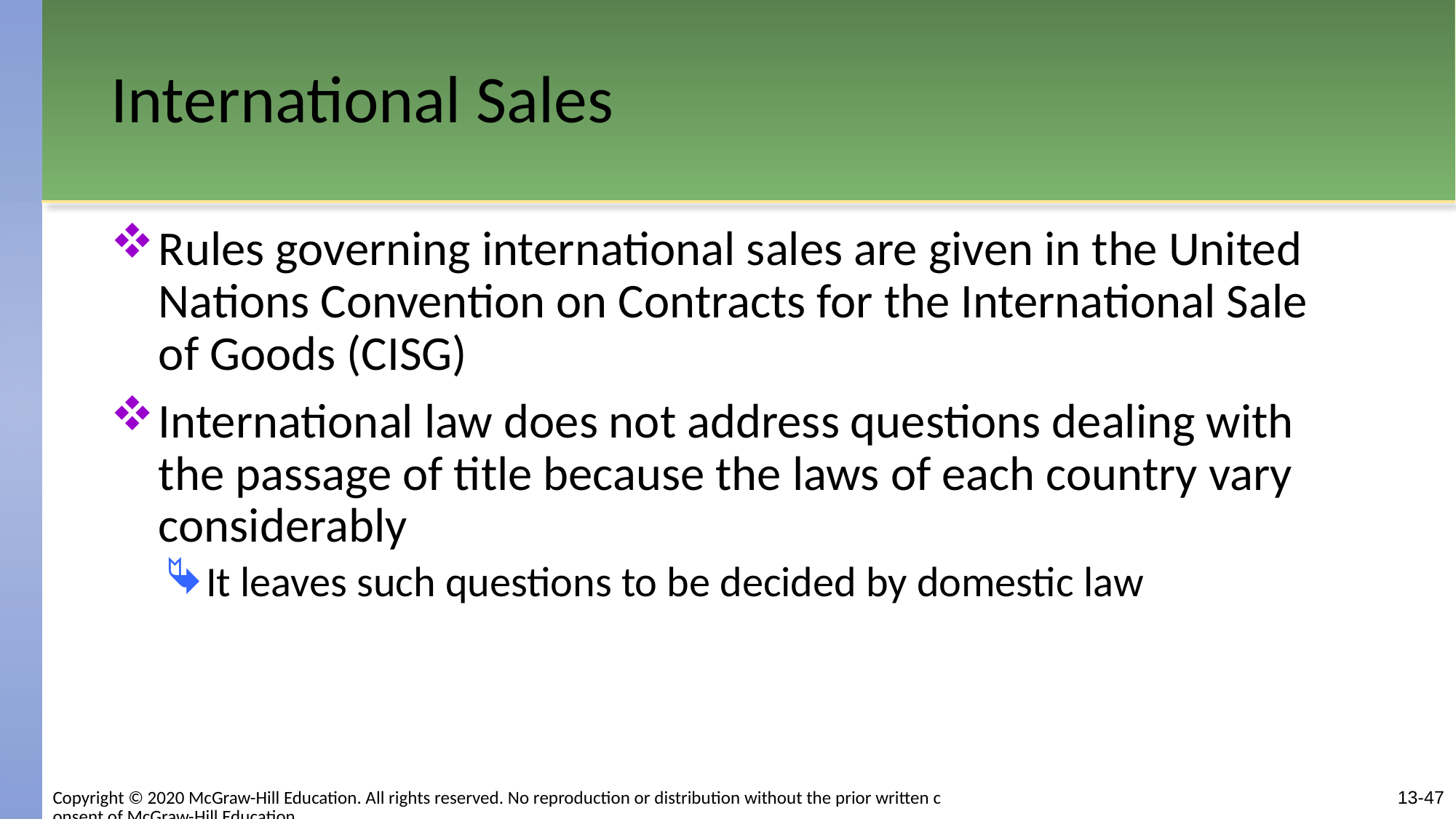

# International Sales
Rules governing international sales are given in the United Nations Convention on Contracts for the International Sale of Goods (CISG)
International law does not address questions dealing with the passage of title because the laws of each country vary considerably
It leaves such questions to be decided by domestic law
Copyright © 2020 McGraw-Hill Education. All rights reserved. No reproduction or distribution without the prior written consent of McGraw-Hill Education.
13-47